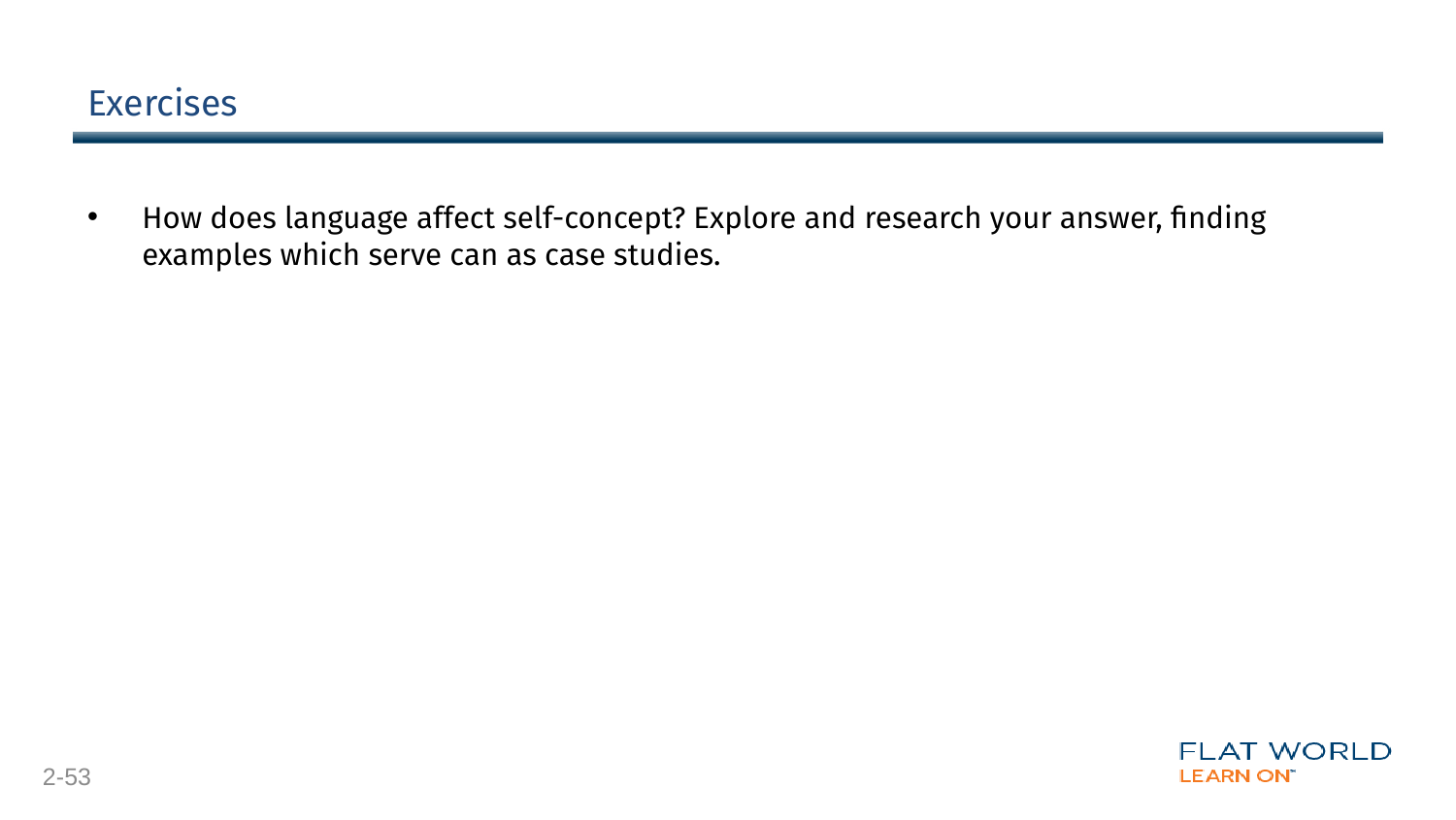

# Exercises
How does language affect self-concept? Explore and research your answer, finding examples which serve can as case studies.

2-53